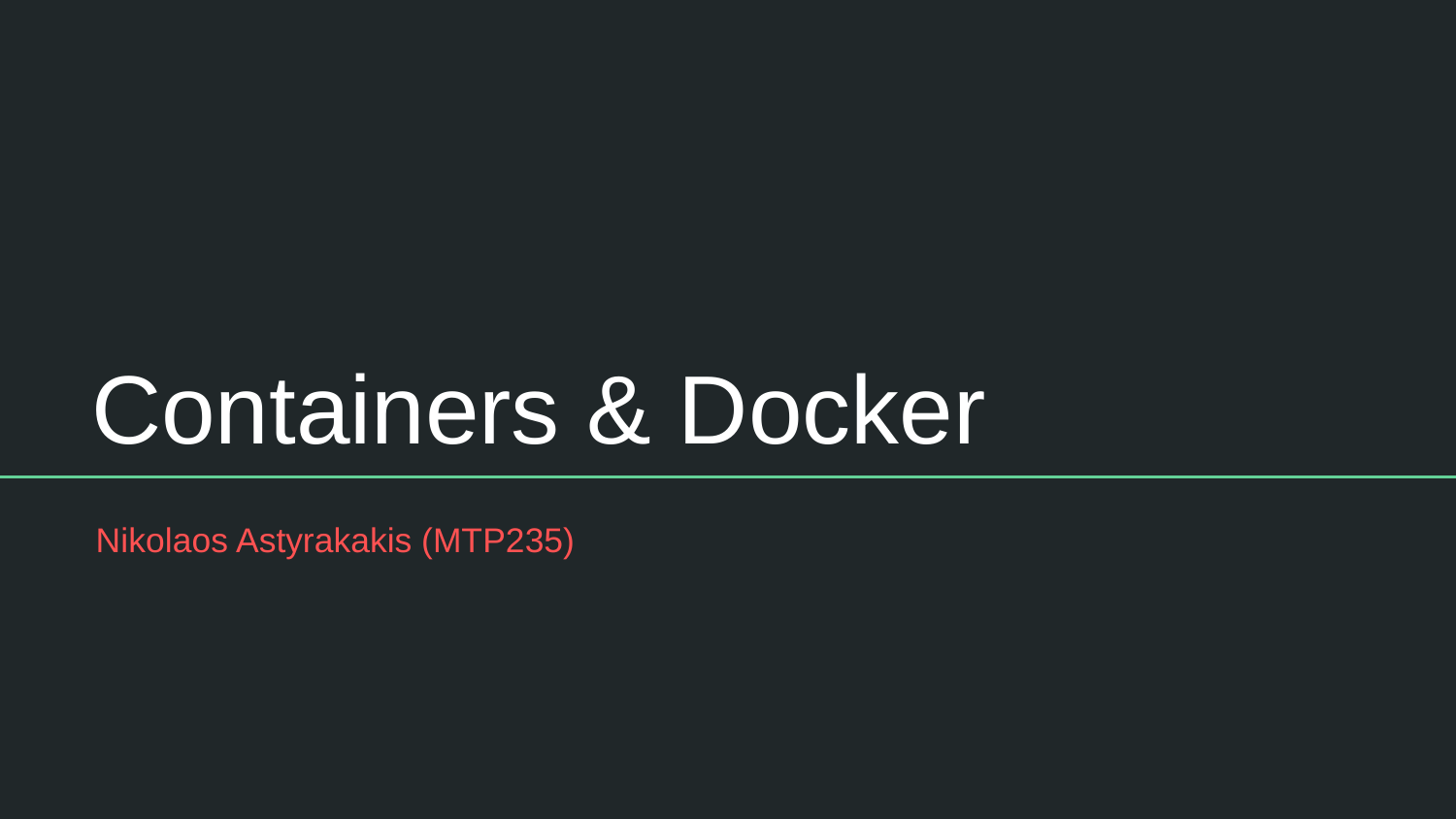

# Containers & Docker
Nikolaos Astyrakakis (MTP235)